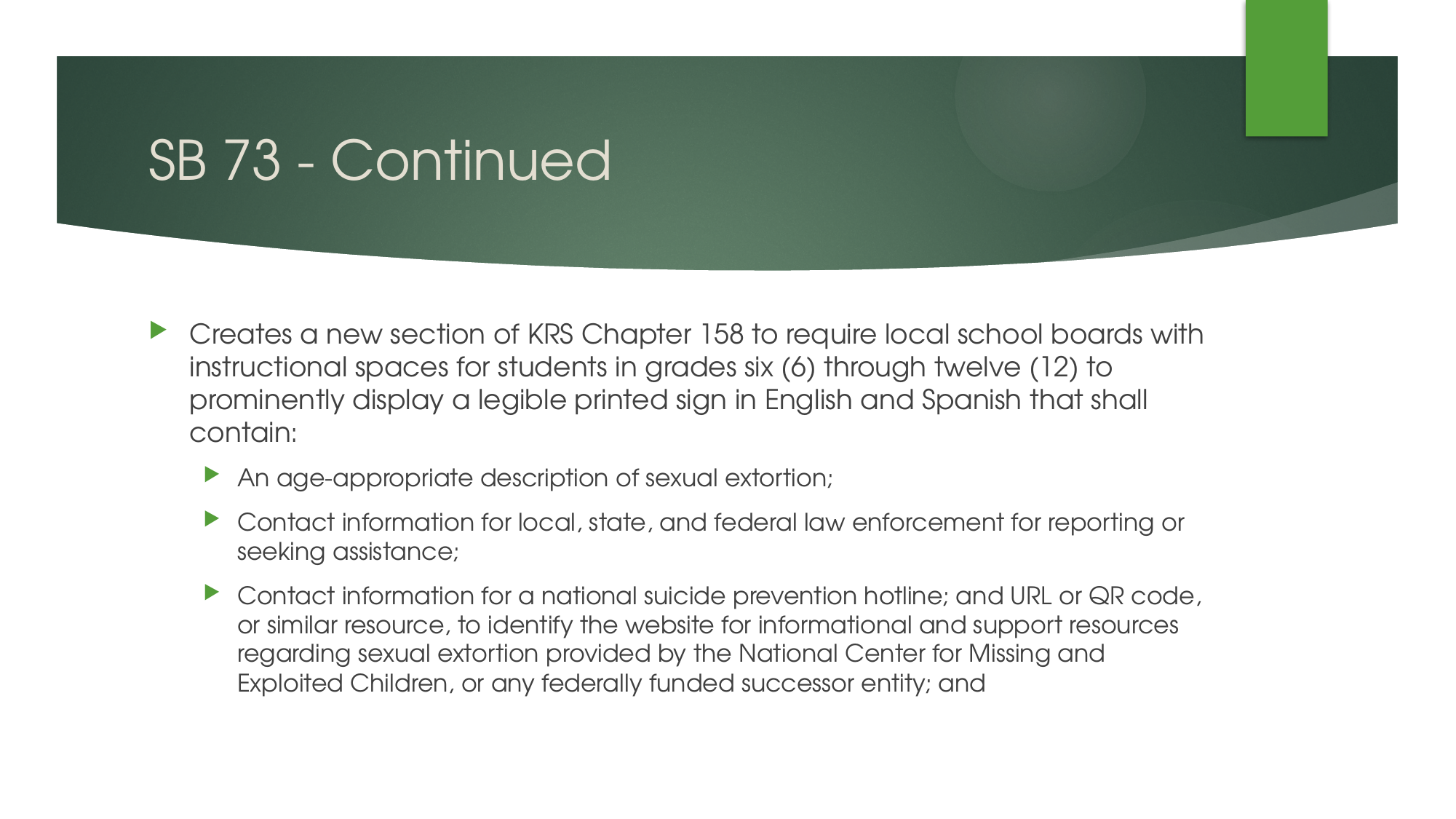

# SB 73 - Continued
Creates a new section of KRS Chapter 158 to require local school boards with instructional spaces for students in grades six (6) through twelve (12) to prominently display a legible printed sign in English and Spanish that shall contain:
An age-appropriate description of sexual extortion;
Contact information for local, state, and federal law enforcement for reporting or seeking assistance;
Contact information for a national suicide prevention hotline; and URL or QR code, or similar resource, to identify the website for informational and support resources regarding sexual extortion provided by the National Center for Missing and Exploited Children, or any federally funded successor entity; and